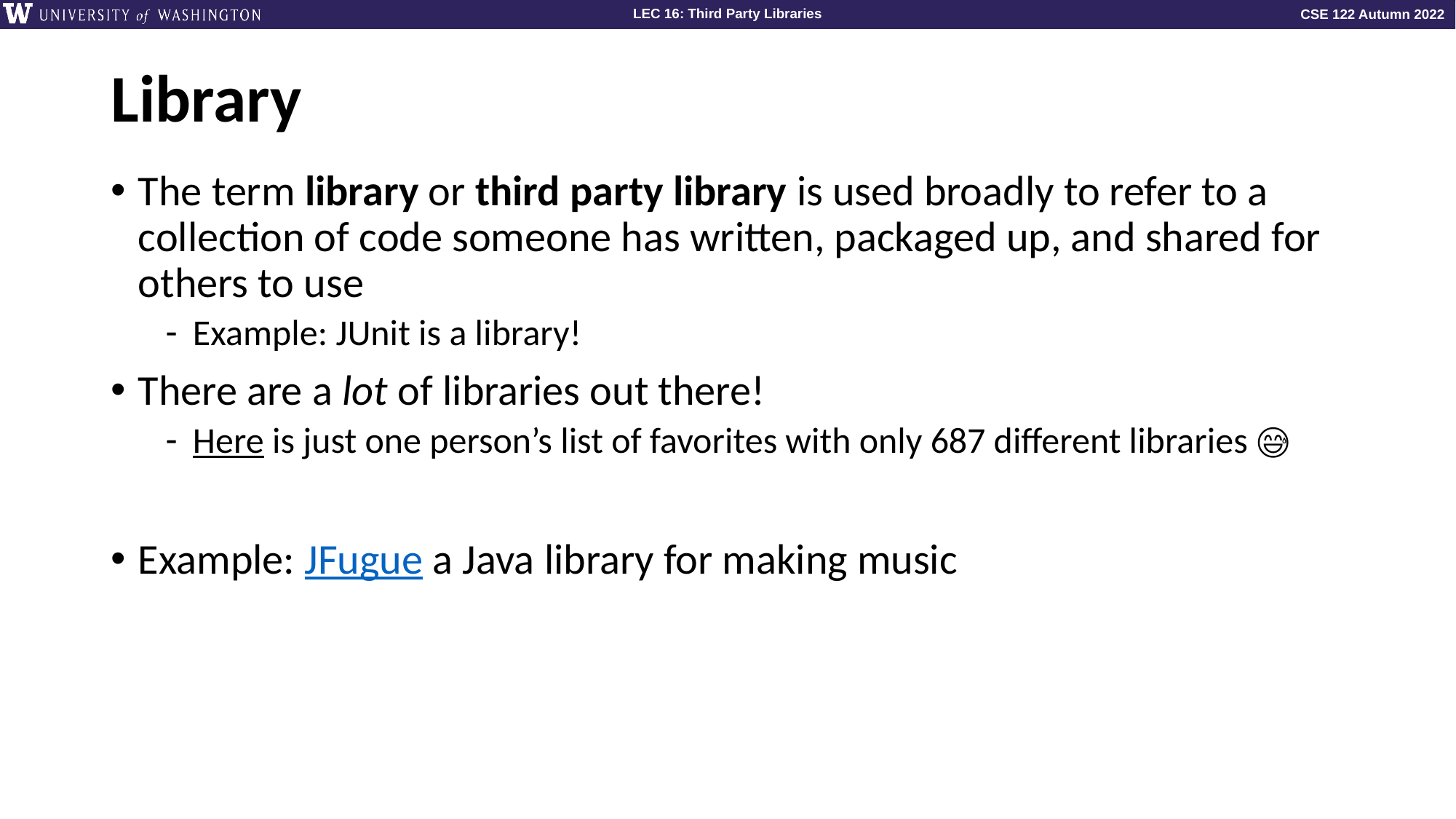

# Library
The term library or third party library is used broadly to refer to a collection of code someone has written, packaged up, and shared for others to use
Example: JUnit is a library!
There are a lot of libraries out there!
Here is just one person’s list of favorites with only 687 different libraries 😅

Example: JFugue a Java library for making music